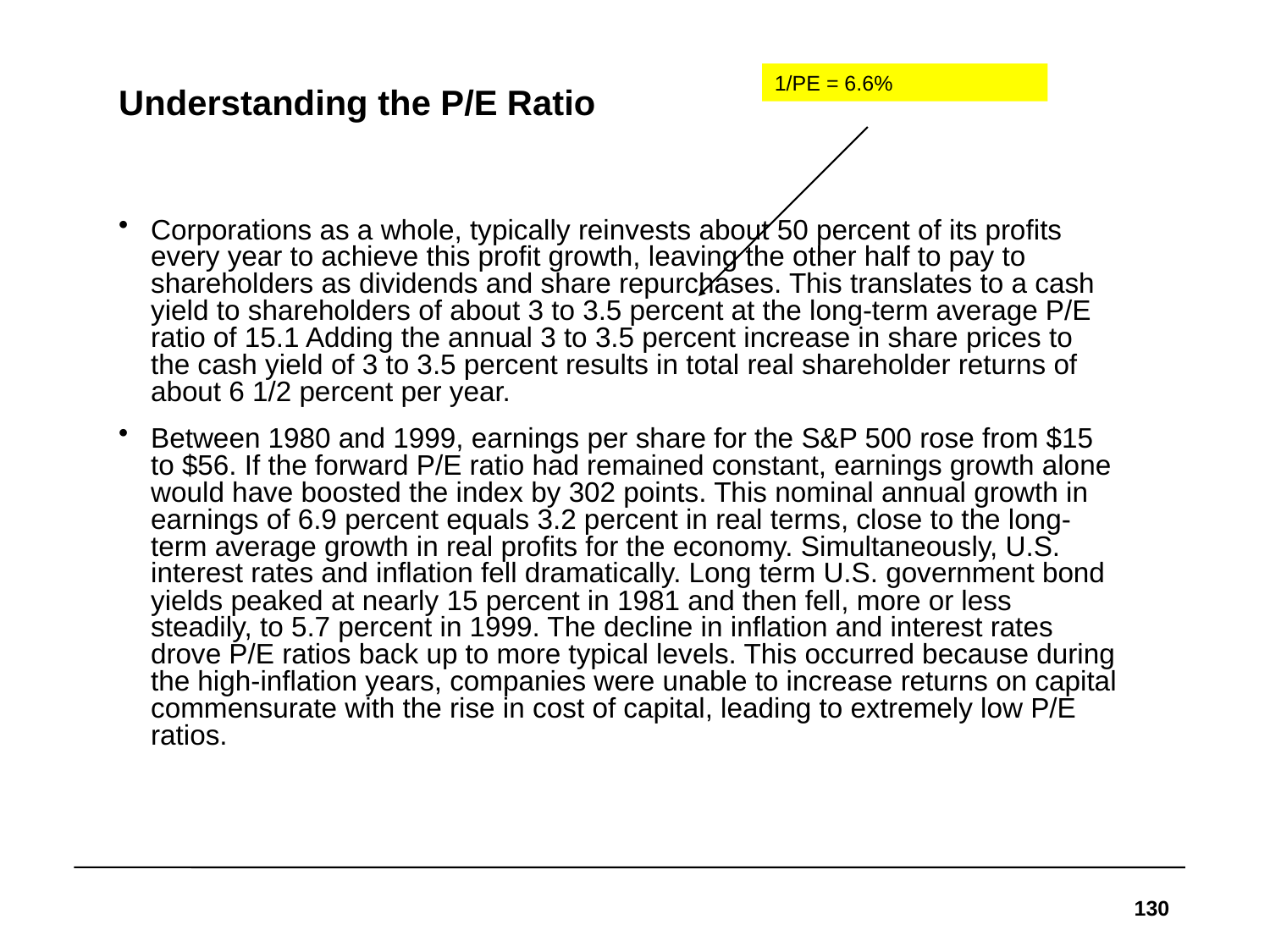

1/PE = 6.6%
# Understanding the P/E Ratio

Corporations as a whole, typically reinvests about 50 percent of its profits every year to achieve this profit growth, leaving the other half to pay to shareholders as dividends and share repurchases. This translates to a cash yield to shareholders of about 3 to 3.5 percent at the long-term average P/E ratio of 15.1 Adding the annual 3 to 3.5 percent increase in share prices to the cash yield of 3 to 3.5 percent results in total real shareholder returns of about 6 1/2 percent per year.
Between 1980 and 1999, earnings per share for the S&P 500 rose from $15 to $56. If the forward P/E ratio had remained constant, earnings growth alone would have boosted the index by 302 points. This nominal annual growth in earnings of 6.9 percent equals 3.2 percent in real terms, close to the long-term average growth in real profits for the economy. Simultaneously, U.S. interest rates and inflation fell dramatically. Long term U.S. government bond yields peaked at nearly 15 percent in 1981 and then fell, more or less steadily, to 5.7 percent in 1999. The decline in inflation and interest rates drove P/E ratios back up to more typical levels. This occurred because during the high-inflation years, companies were unable to increase returns on capital commensurate with the rise in cost of capital, leading to extremely low P/E ratios.